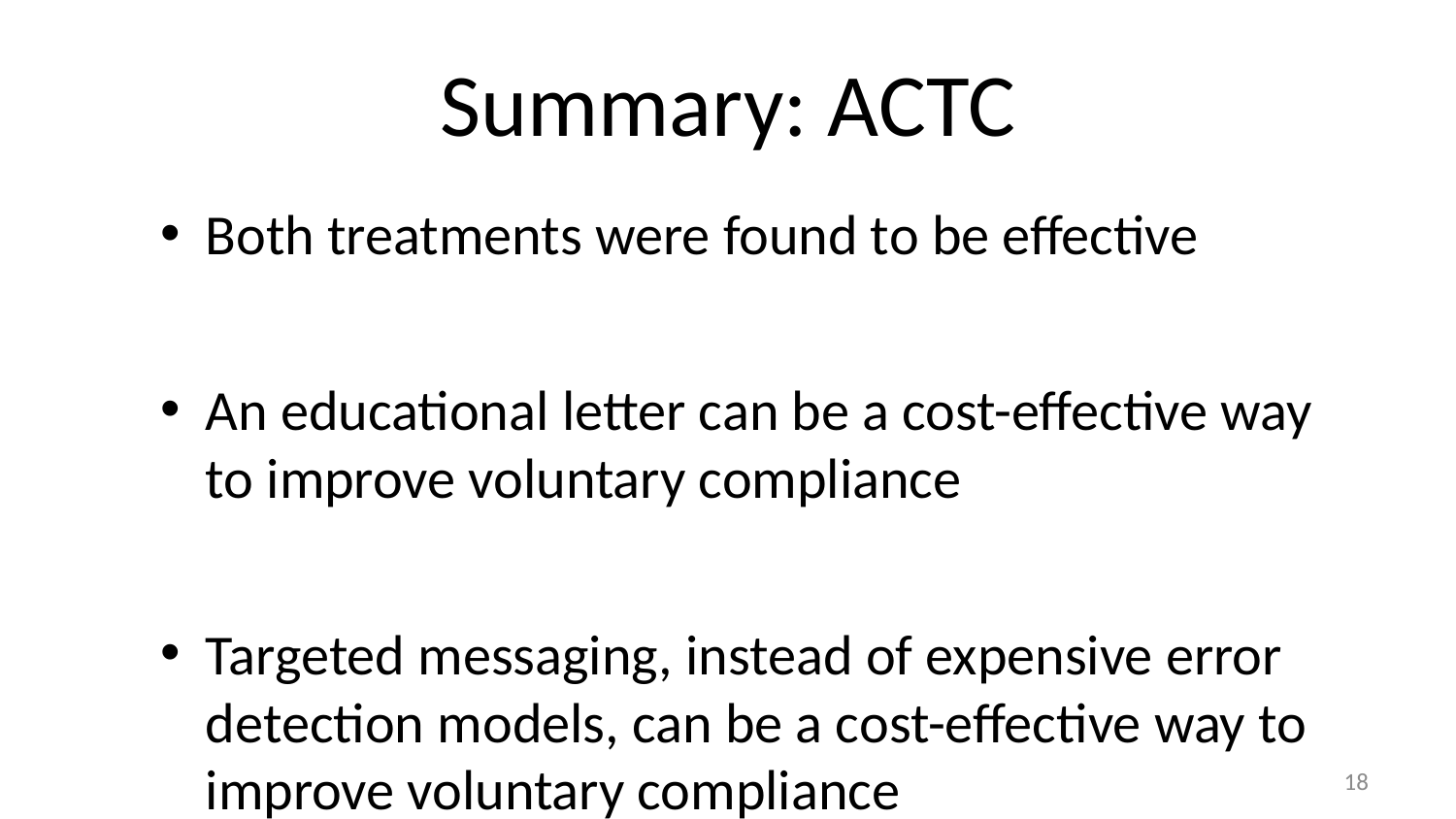

# Summary: ACTC
Both treatments were found to be effective

An educational letter can be a cost-effective way to improve voluntary compliance

Targeted messaging, instead of expensive error detection models, can be a cost-effective way to improve voluntary compliance
18